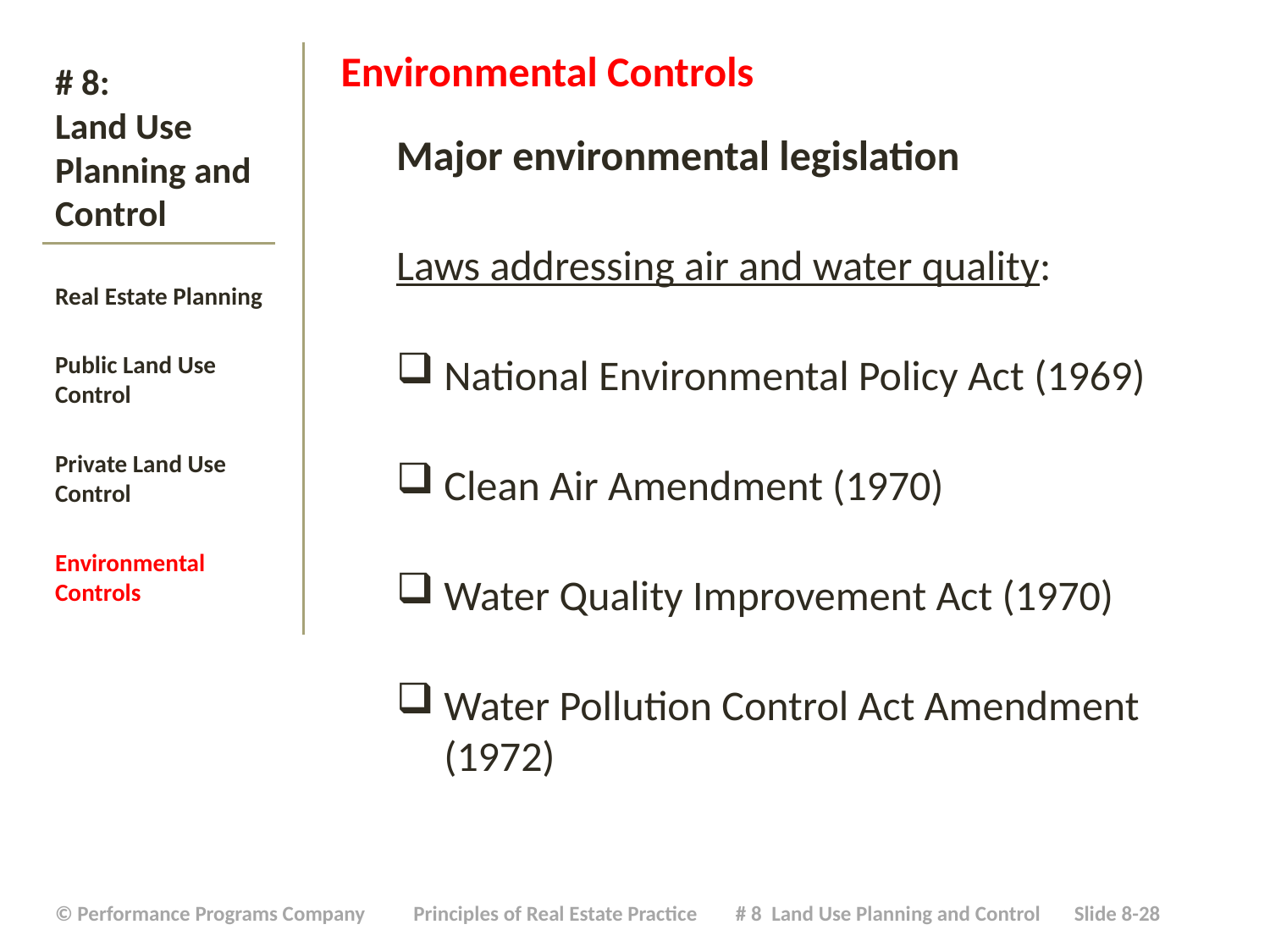

Environmental Controls

Major environmental legislation
Laws addressing air and water quality:
National Environmental Policy Act (1969)
Clean Air Amendment (1970)
Water Quality Improvement Act (1970)
Water Pollution Control Act Amendment (1972)

# # 8: Land Use Planning and Control

Real Estate Planning

Public Land Use Control

Private Land Use Control

Environmental Controls

| © Performance Programs Company Principles of Real Estate Practice # 8 Land Use Planning and Control Slide 8-28 |
| --- |